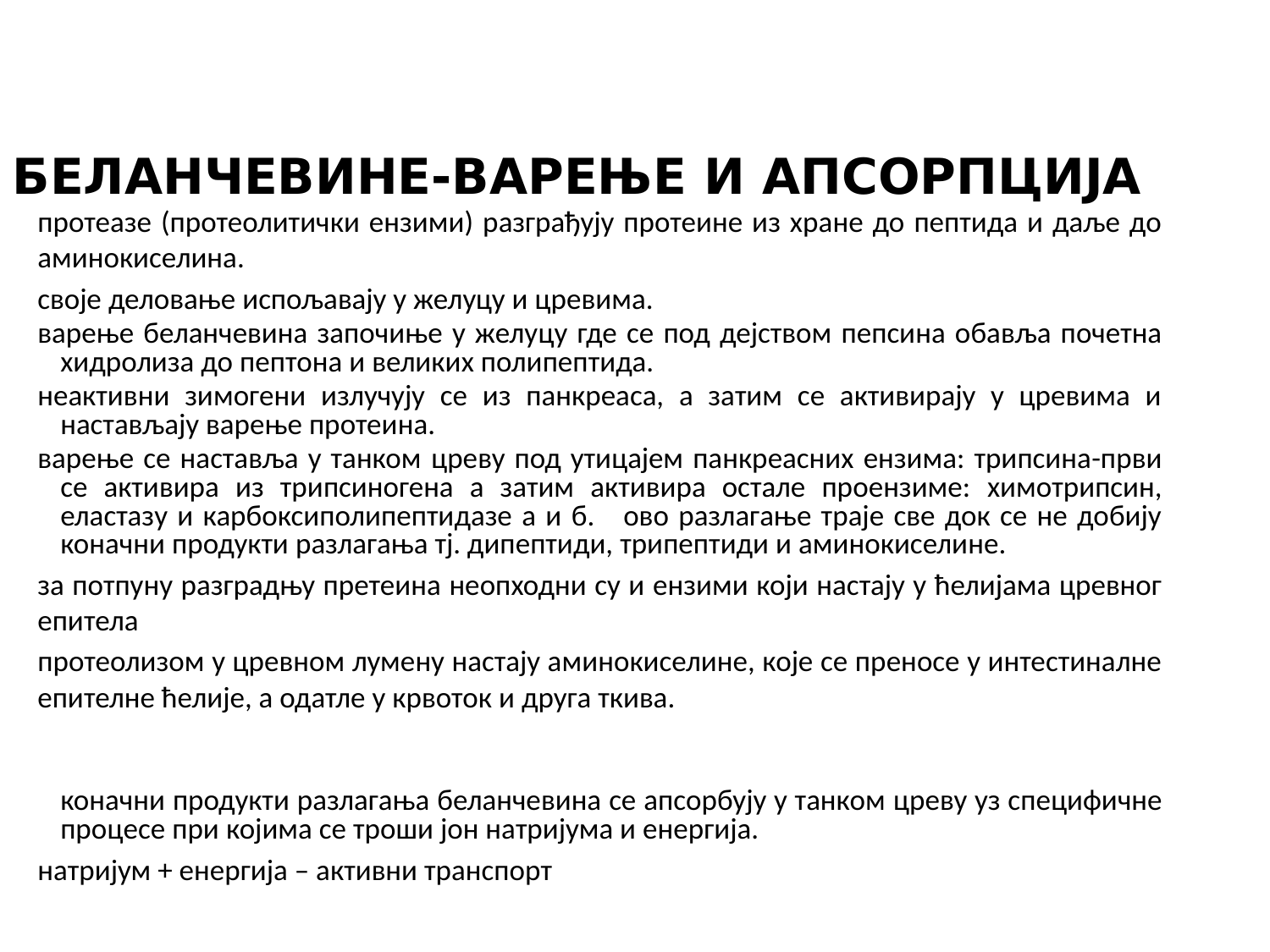

БЕЛАНЧЕВИНЕ-ВАРЕЊЕ И АПСОРПЦИЈА
протеазе (протеолитички ензими) разграђују протеине из хране до пептида и даље до аминокиселина.
своје деловање испољавају у желуцу и цревима.
варење беланчевина започиње у желуцу где се под дејством пепсина обавља почетна хидролиза до пептона и великих полипептида.
неактивни зимогени излучују се из панкреаса, а затим се активирају у цревима и настављају варење протеина.
варење се наставља у танком цреву под утицајем панкреасних ензима: трипсина-први се активира из трипсиногена а затим активира остале проензиме: химотрипсин, еластазу и карбоксиполипептидазе а и б.   ово разлагање траје све док се не добију коначни продукти разлагања тј. дипептиди, трипептиди и аминокиселине.
за потпуну разградњу претеина неопходни су и ензими који настају у ћелијама цревног епитела
протеолизом у цревном лумену настају аминокиселине, које се преносе у интестиналне епителне ћелије, а одатле у крвоток и друга ткива.

	коначни продукти разлагања беланчевина се апсорбују у танком цреву уз специфичне процесе при којима се троши јон натријума и енергија.
натријум + енергија – активни транспорт